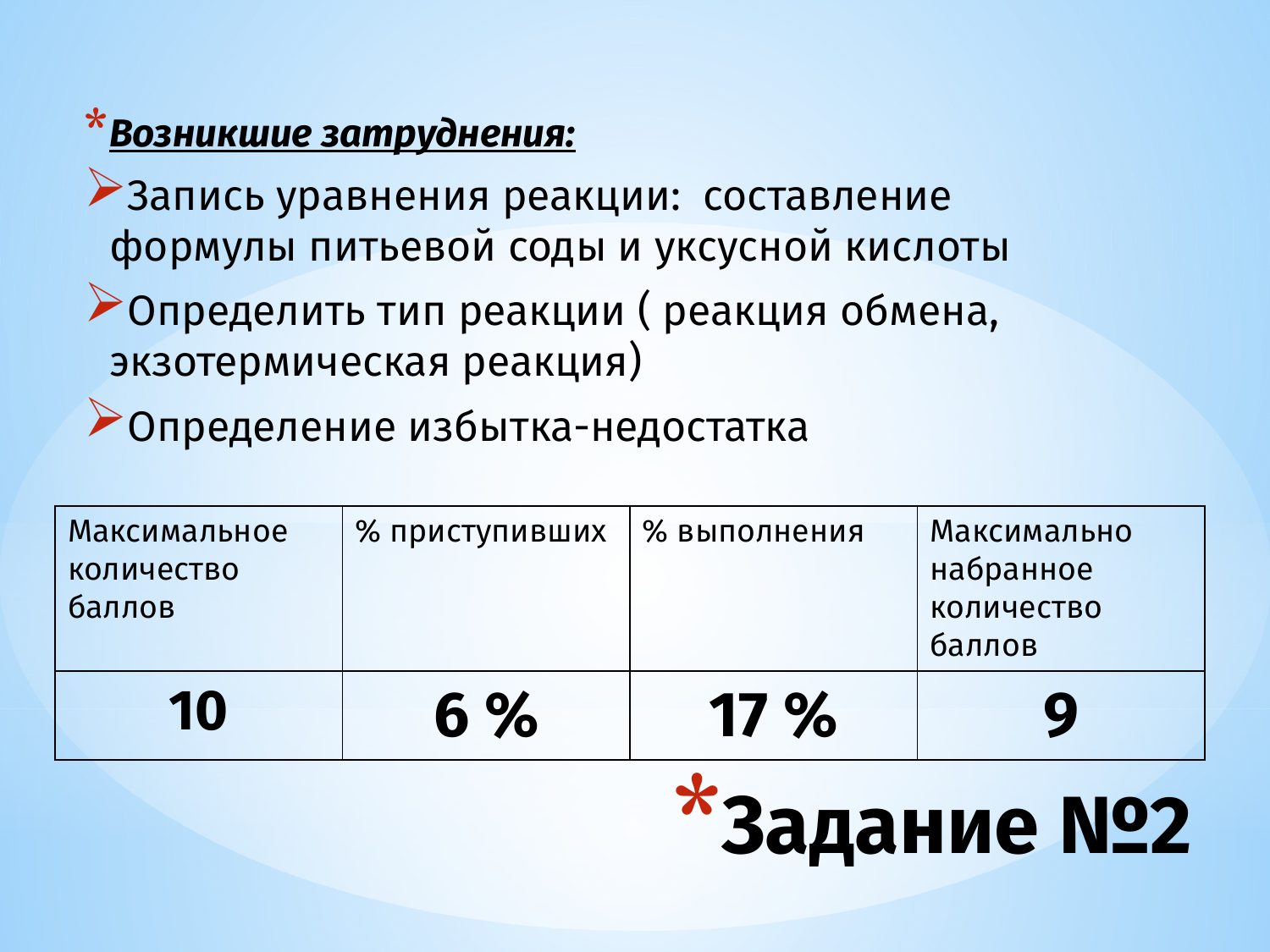

Возникшие затруднения:
Запись уравнения реакции:  составление формулы питьевой соды и уксусной кислоты
Определить тип реакции ( реакция обмена, экзотермическая реакция)
Определение избытка-недостатка

| Максимальное количество баллов | % приступивших | % выполнения | Максимально набранное количество баллов |
| --- | --- | --- | --- |
| 10 | 6 % | 17 % | 9 |
# Задание №2